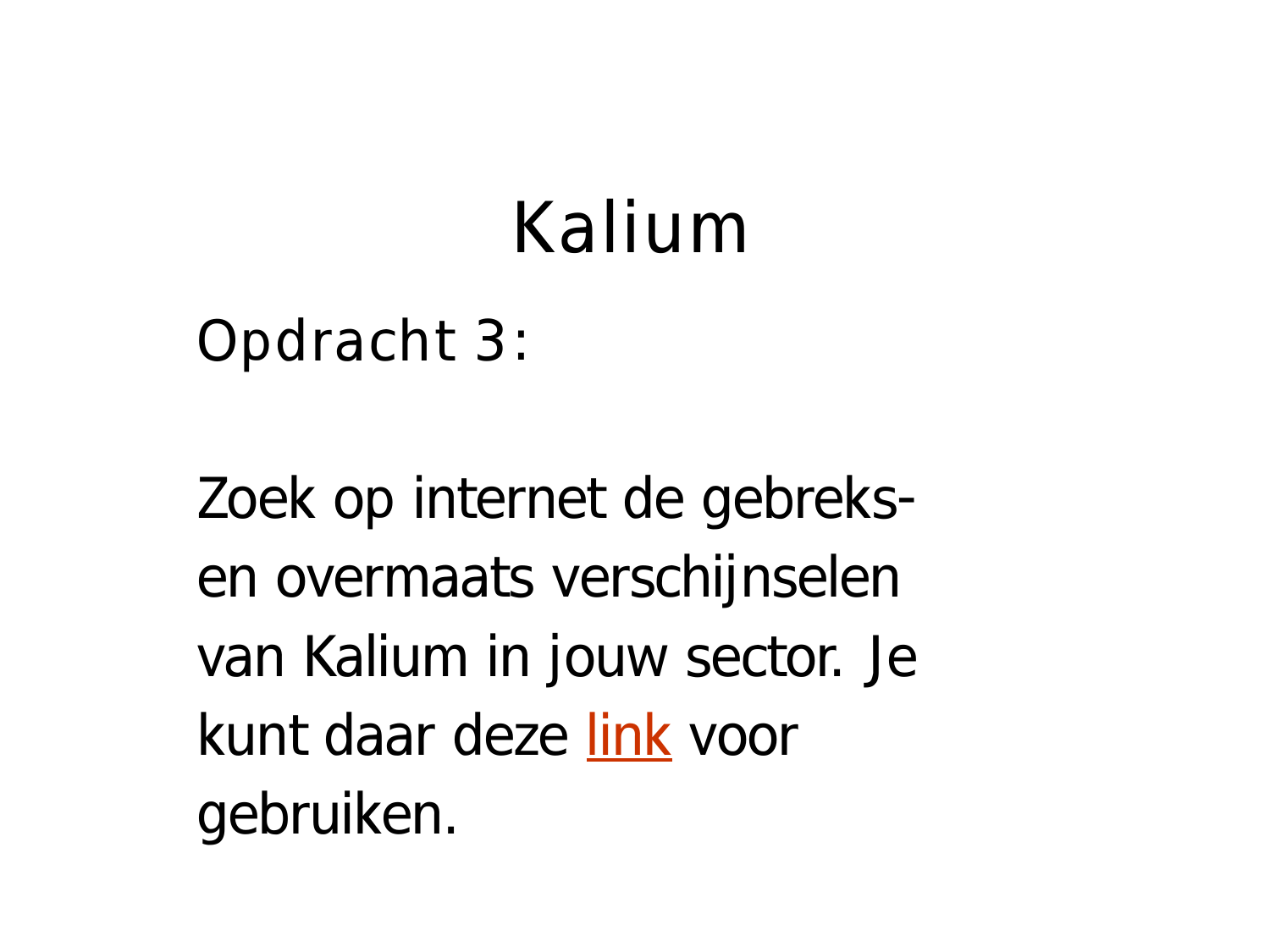

# Kalium
Opdracht 3:

Zoek op internet de gebreks-
en overmaats verschijnselen
van Kalium in jouw sector. Je
kunt daar deze link voor
gebruiken.